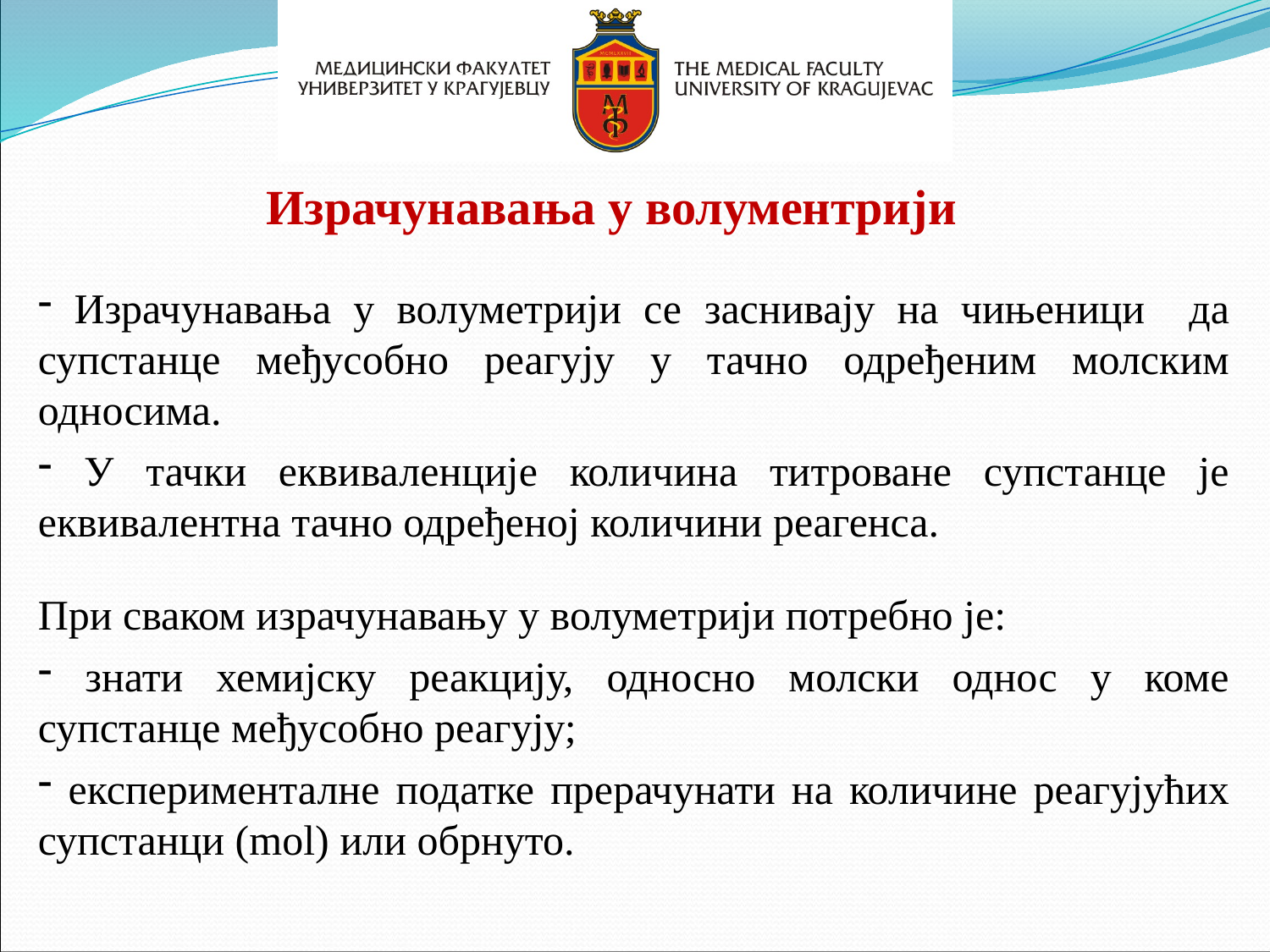

Израчунавања у волументрији
 Израчунавања у волуметрији се заснивају на чињеници  да супстанце међусобно реагују у тачно одређеним молским односима.
 У тачки еквиваленције количина титроване супстанце је еквивалентна тачно одређеној количини реагенса.
При сваком израчунавању у волуметрији потребно је:
 знати хемијску реакцију, односно молски однос у коме супстанце међусобно реагују;
 експерименталне податке прерачунати на количине реагујућих супстанци (mol) или обрнуто.